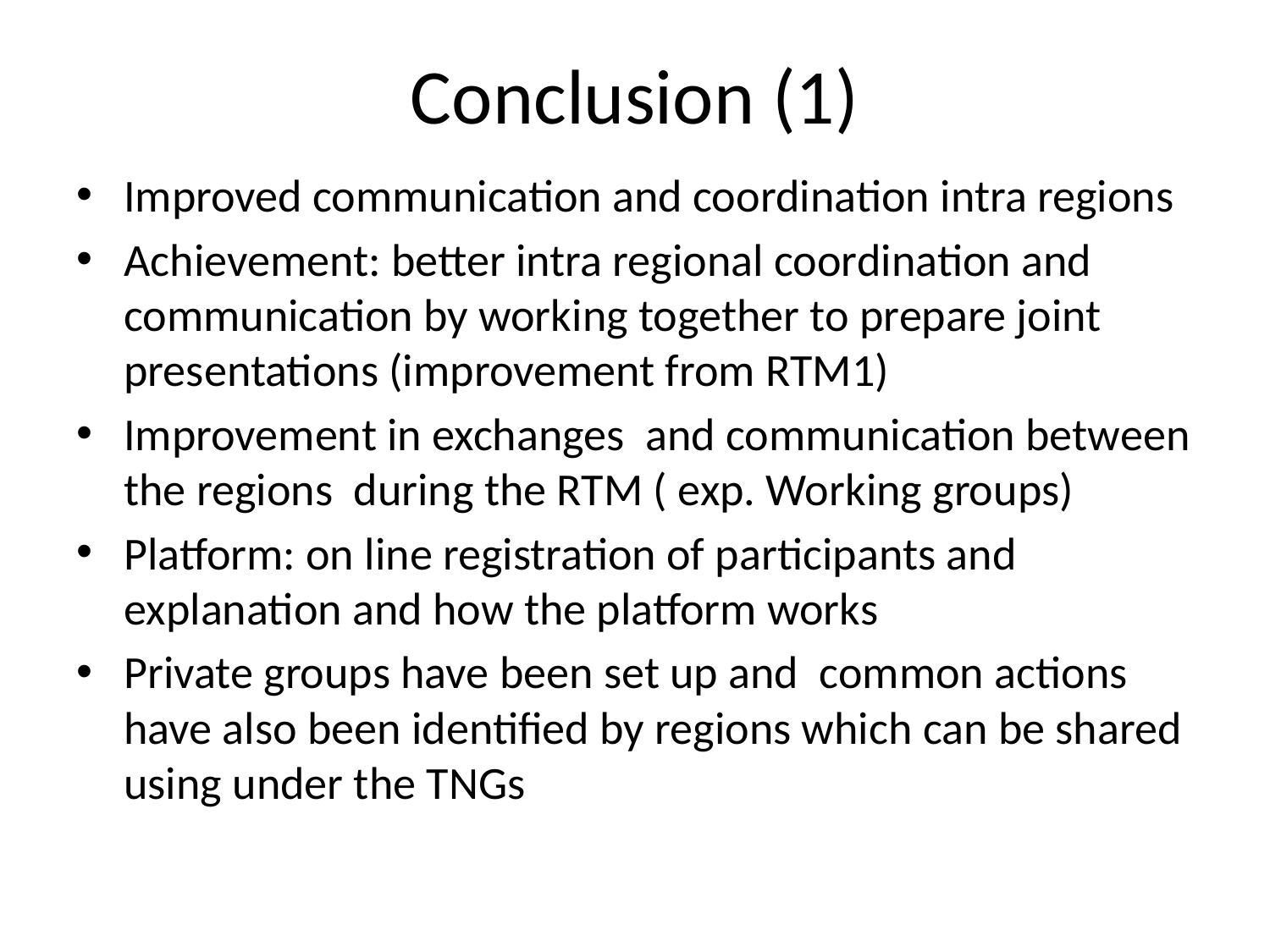

# Conclusion (1)
Improved communication and coordination intra regions
Achievement: better intra regional coordination and communication by working together to prepare joint presentations (improvement from RTM1)
Improvement in exchanges  and communication between the regions  during the RTM ( exp. Working groups)
Platform: on line registration of participants and explanation and how the platform works
Private groups have been set up and  common actions have also been identified by regions which can be shared using under the TNGs